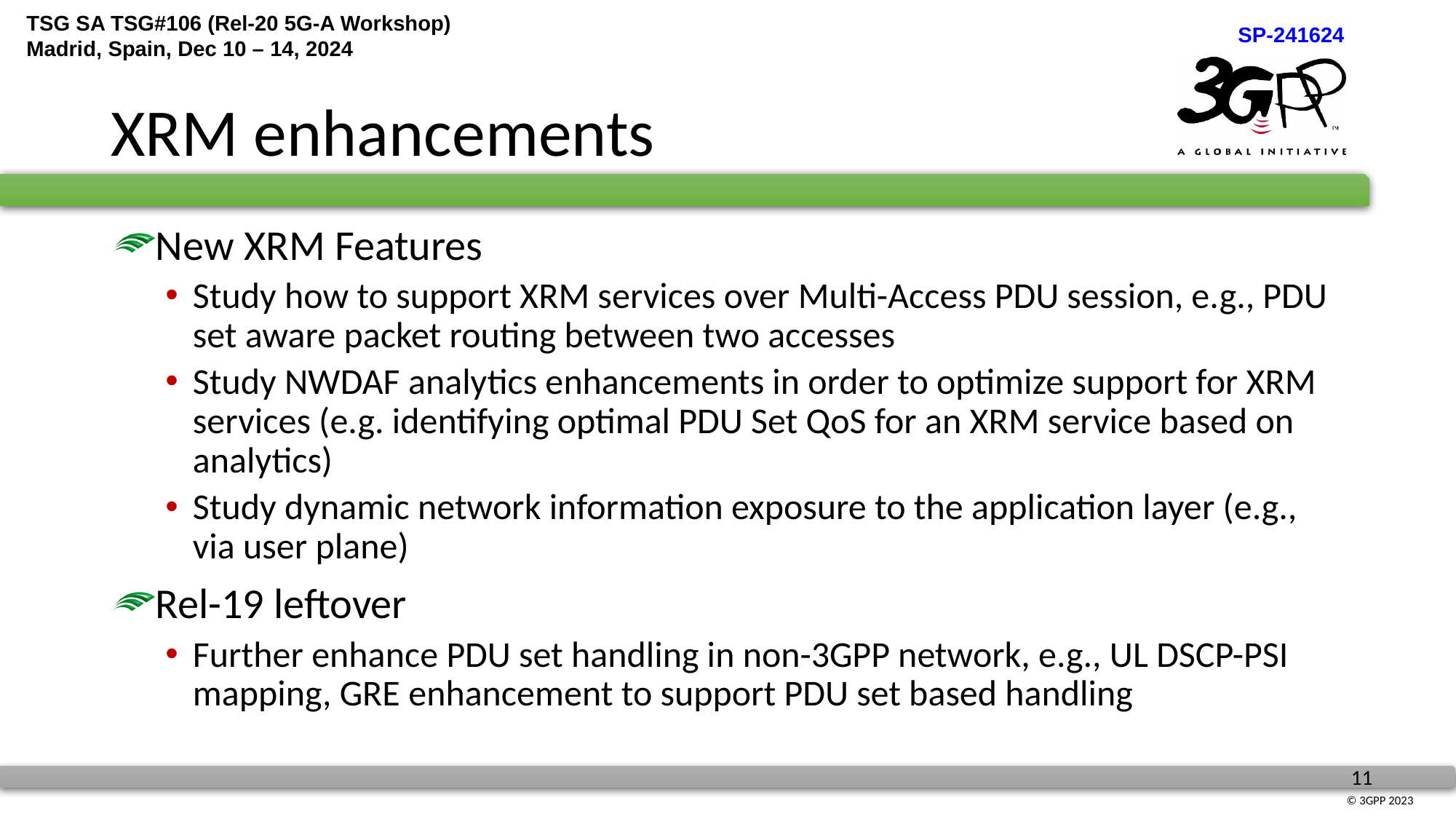

# XRM enhancements
New XRM Features
Study how to support XRM services over Multi-Access PDU session, e.g., PDU set aware packet routing between two accesses
Study NWDAF analytics enhancements in order to optimize support for XRM services (e.g. identifying optimal PDU Set QoS for an XRM service based on analytics)
Study dynamic network information exposure to the application layer (e.g., via user plane)
Rel-19 leftover
Further enhance PDU set handling in non-3GPP network, e.g., UL DSCP-PSI mapping, GRE enhancement to support PDU set based handling